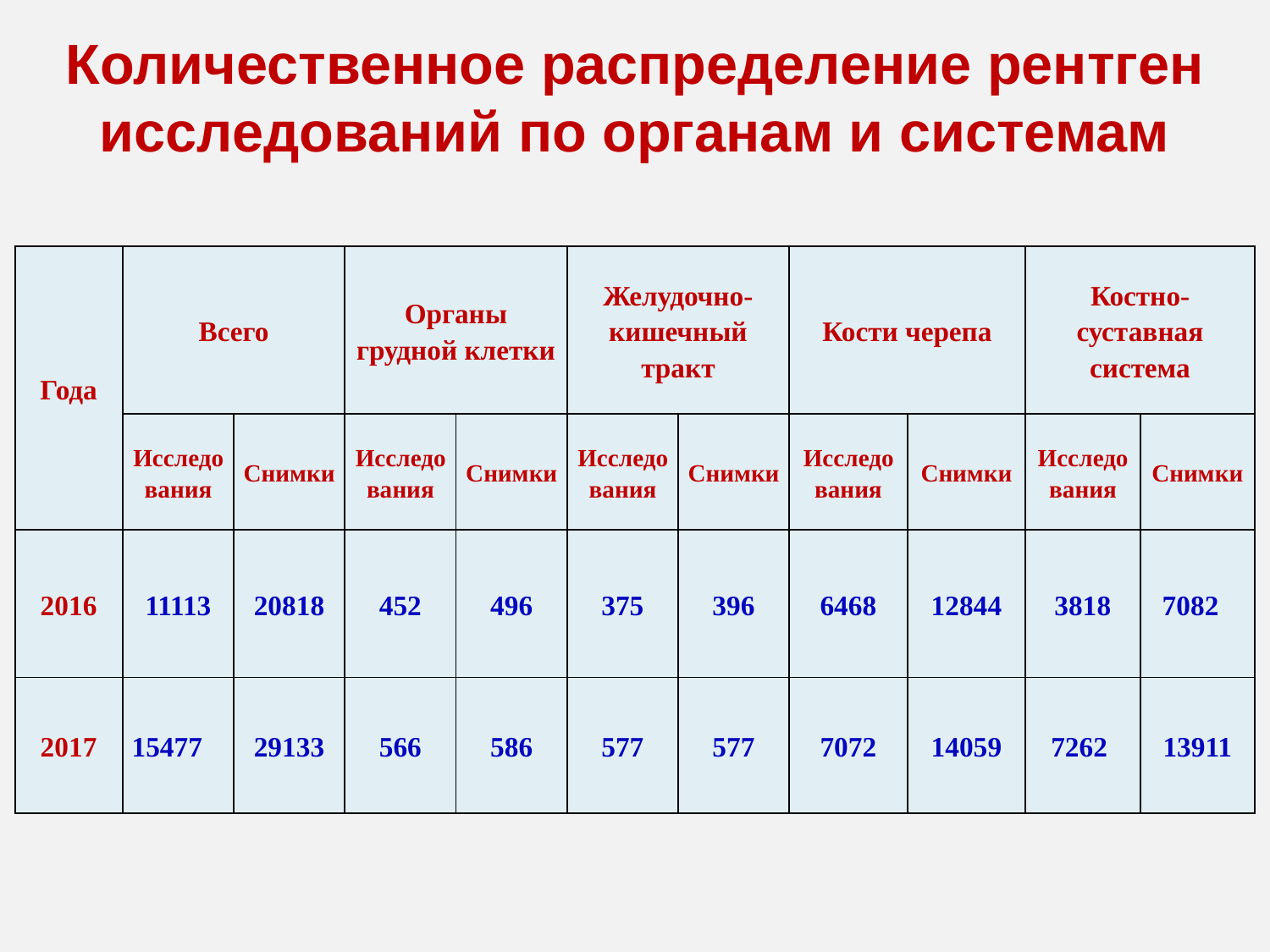

# Количественное распределение рентген исследований по органам и системам
| Года | Всего |  | Органы грудной клетки |  | Желудочно-кишечный тракт |  | Кости черепа |  | Костно-суставная система |  |
| --- | --- | --- | --- | --- | --- | --- | --- | --- | --- | --- |
|  | Исследования | Снимки | Исследования | Снимки | Исследования | Снимки | Исследования | Снимки | Исследования | Снимки |
| 2016 | 11113 | 20818 | 452 | 496 | 375 | 396 | 6468 | 12844 | 3818 | 7082 |
| 2017 | 15477 | 29133 | 566 | 586 | 577 | 577 | 7072 | 14059 | 7262 | 13911 |